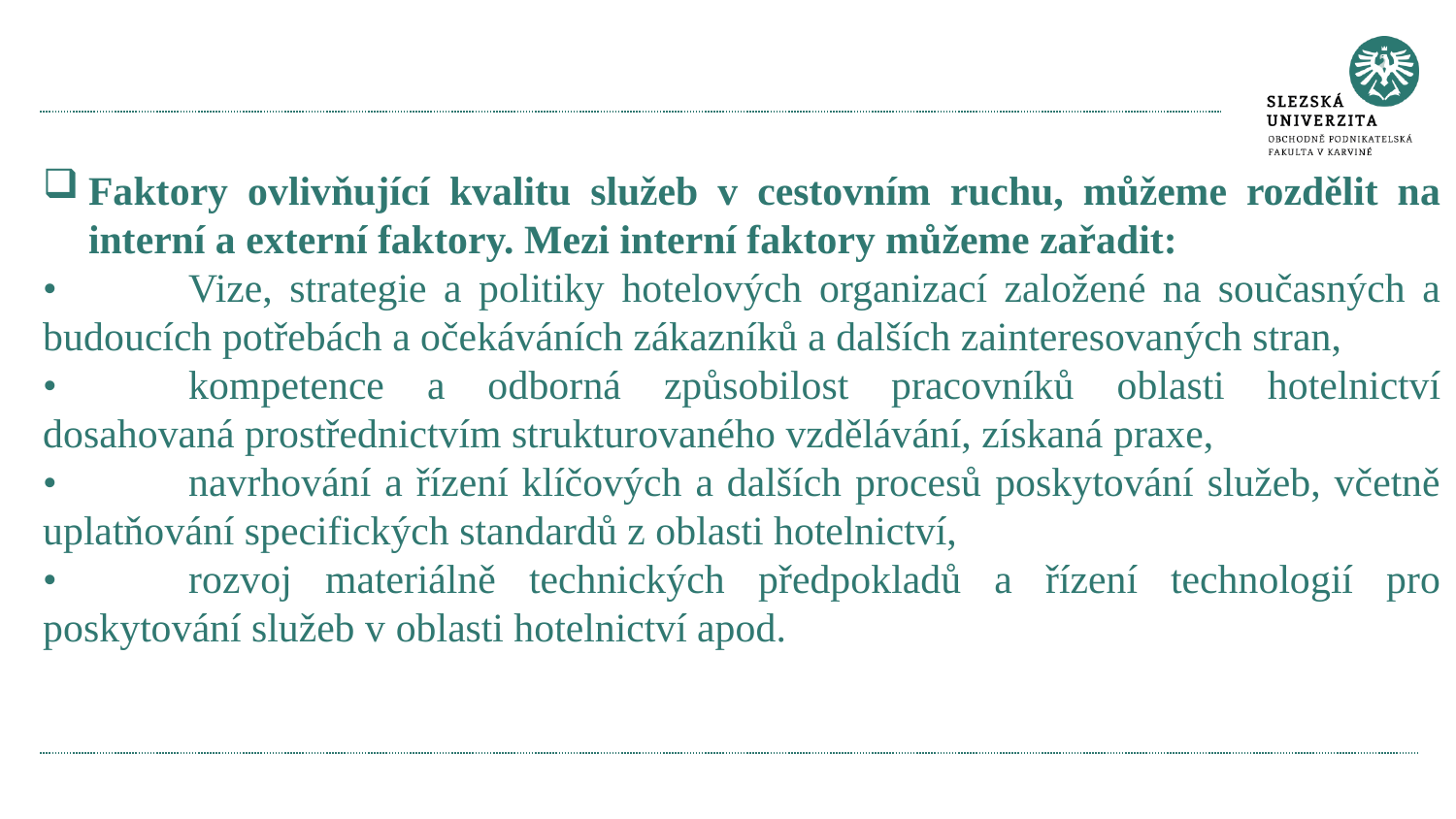

#
Faktory ovlivňující kvalitu služeb v cestovním ruchu, můžeme rozdělit na interní a externí faktory. Mezi interní faktory můžeme zařadit:
•	Vize, strategie a politiky hotelových organizací založené na současných a budoucích potřebách a očekáváních zákazníků a dalších zainteresovaných stran,
•	kompetence a odborná způsobilost pracovníků oblasti hotelnictví dosahovaná prostřednictvím strukturovaného vzdělávání, získaná praxe,
•	navrhování a řízení klíčových a dalších procesů poskytování služeb, včetně uplatňování specifických standardů z oblasti hotelnictví,
•	rozvoj materiálně technických předpokladů a řízení technologií pro poskytování služeb v oblasti hotelnictví apod.